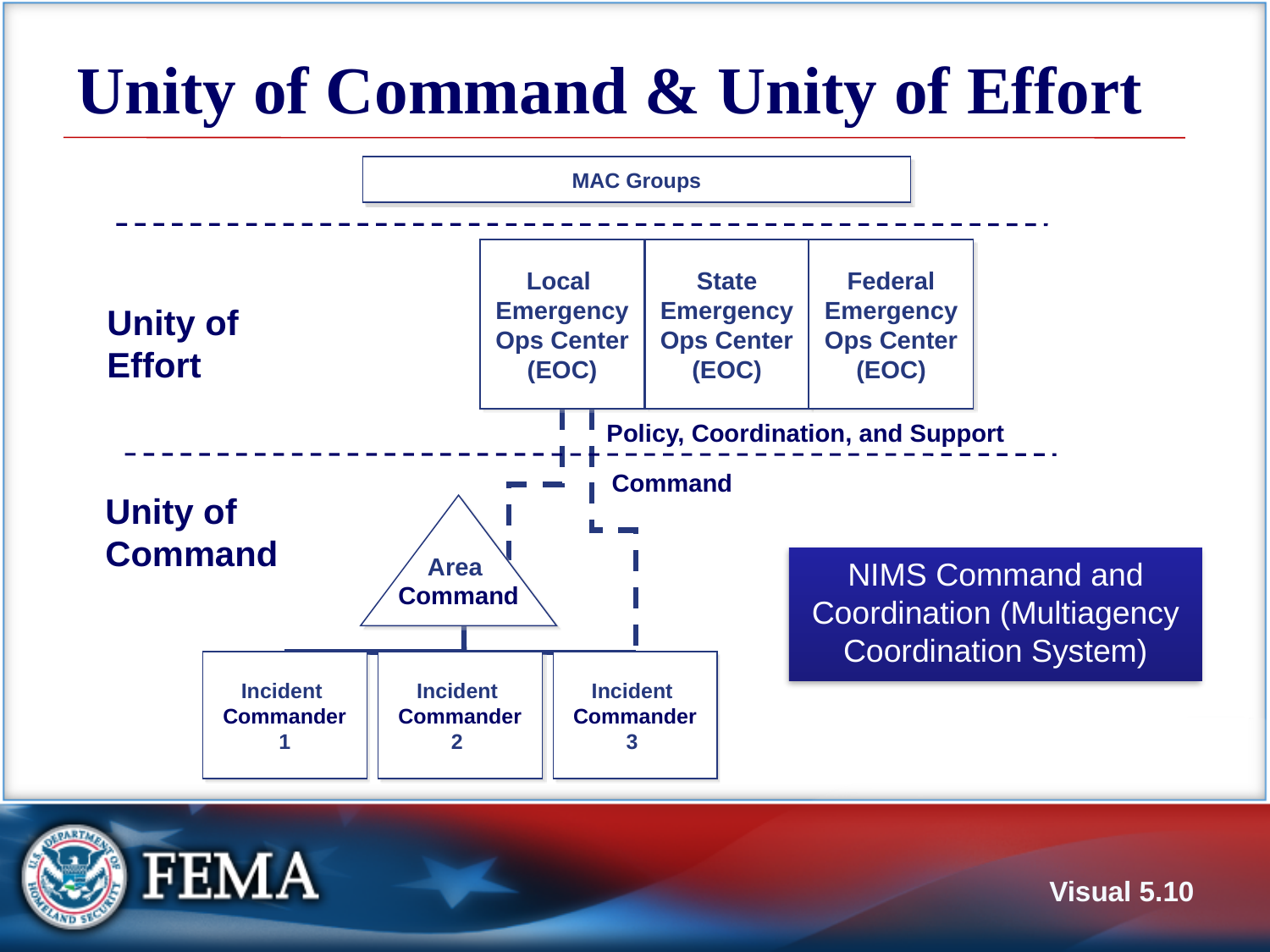

# Unity of Command & Unity of Effort
MAC Groups
Local
Emergency
Ops Center
(EOC)
State
Emergency
Ops Center
(EOC)
Federal Emergency Ops Center (EOC)
Area
Command

Incident
Commander
1
Incident
Commander
2
Incident
Commander
3
Unity of
Effort
Policy, Coordination, and Support
Command
Unity of
Command
NIMS Command and Coordination (Multiagency Coordination System)
Visual 5.10